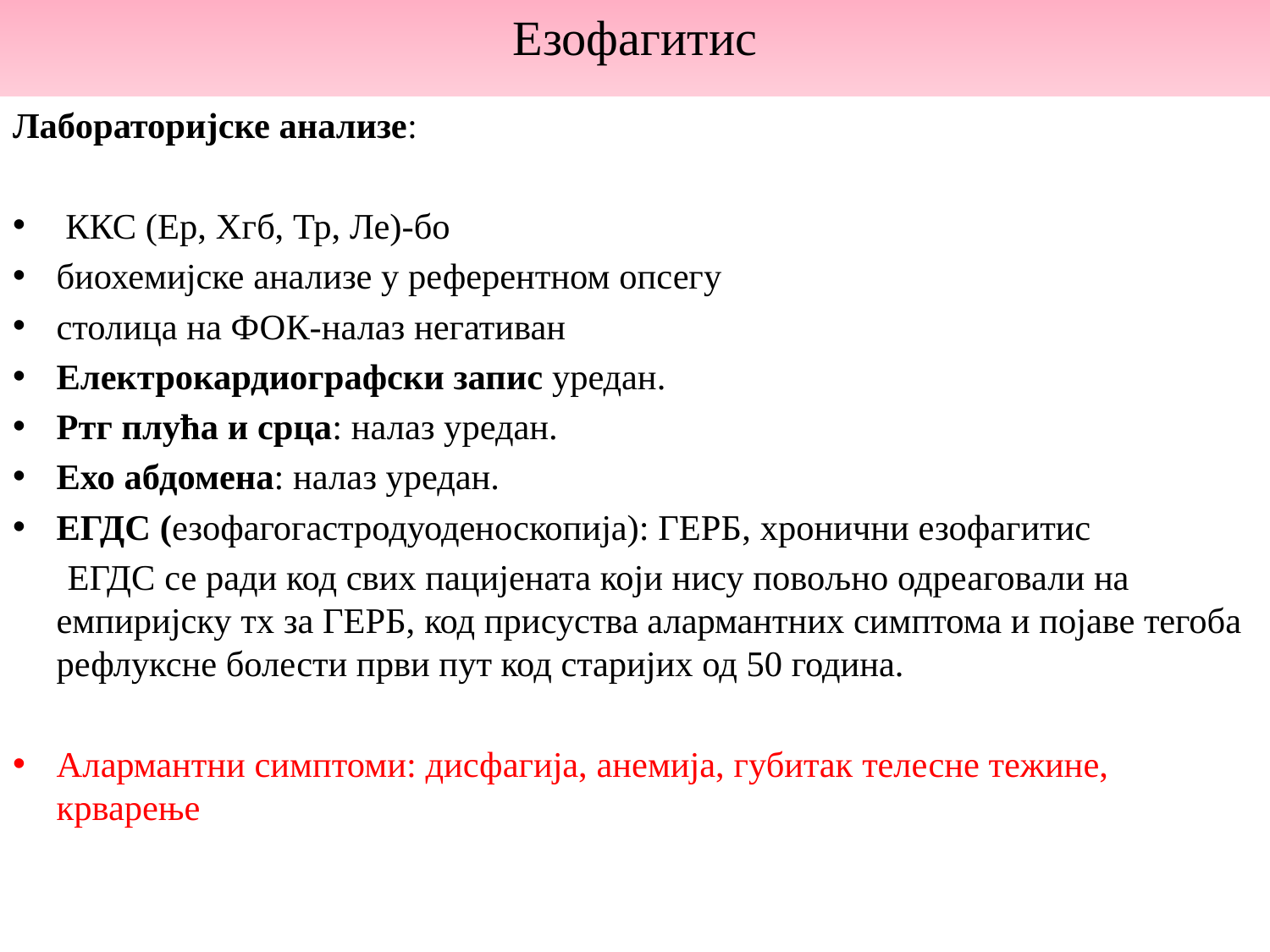

Езофагитис
Лабораторијске анализе:

 ККС (Ер, Хгб, Тр, Ле)-бо
биохемијске анализе у референтном опсегу
столица на ФОК-налаз негативан
Електрокардиографски запис уредан.
Ртг плућа и срца: налаз уредан.
Ехо абдомена: налаз уредан.
ЕГДС (езофагогастродуоденоскопија): ГЕРБ, хронични езофагитис
      ЕГДС се ради код свих пацијената који нису повољно одреаговали на емпиријску тх за ГЕРБ, код присуства алармантних симптома и појаве тегоба рефлуксне болести први пут код старијих од 50 година.

Алармантни симптоми: дисфагија, анемија, губитак телесне тежине, крварење